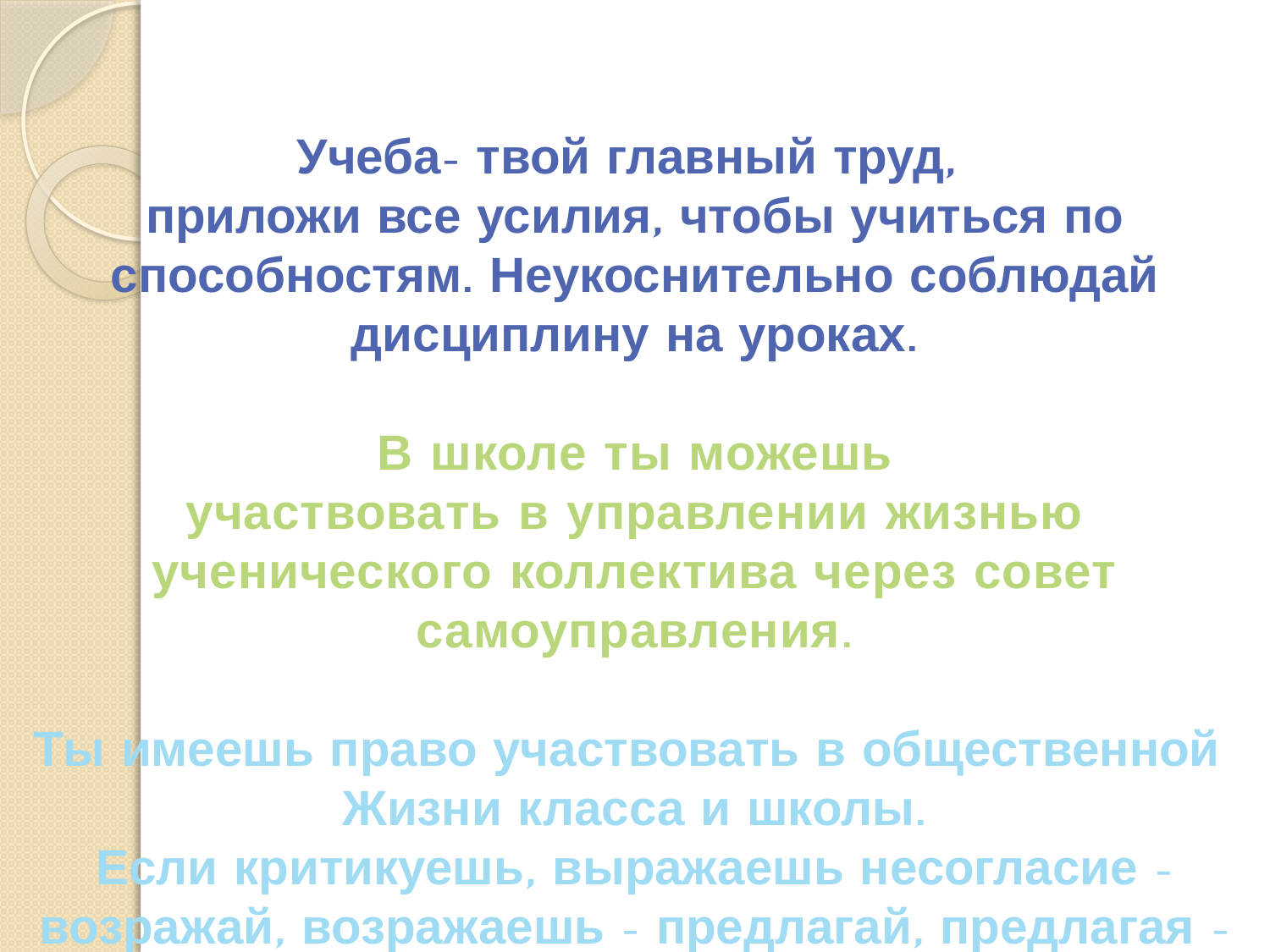

Учеба- твой главный труд,
приложи все усилия, чтобы учиться по способностям. Неукоснительно соблюдай дисциплину на уроках.

В школе ты можешь
участвовать в управлении жизнью ученического коллектива через совет самоуправления.

Ты имеешь право участвовать в общественной
Жизни класса и школы.
Если критикуешь, выражаешь несогласие - возражай, возражаешь - предлагай, предлагая - выполняй.